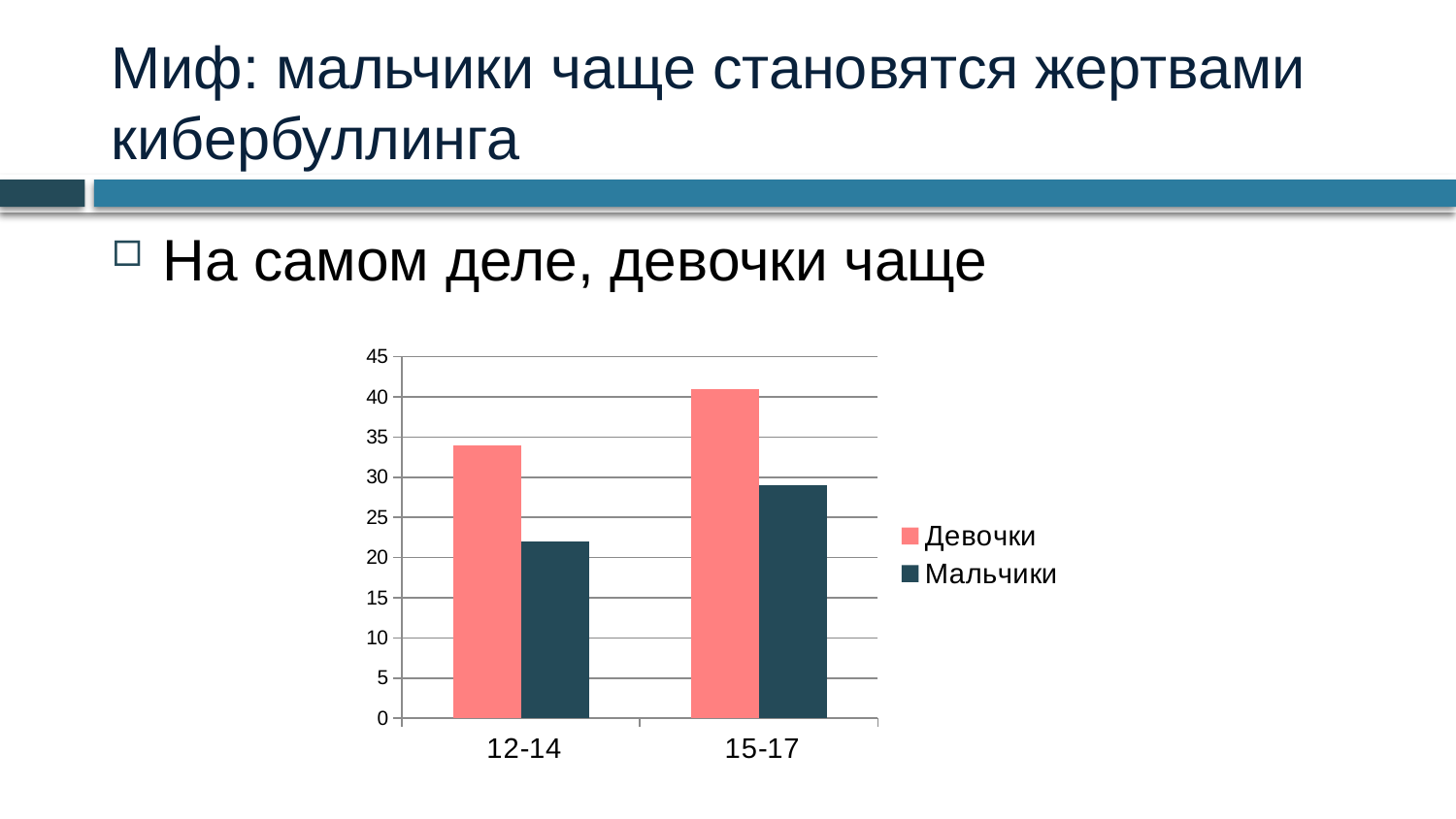

# Миф: мальчики чаще становятся жертвами кибербуллинга
На самом деле, девочки чаще

### Chart

| Category | Девочки | Мальчики |
|---|---|---|
|  12-14 | 34.0 | 22.0 |
|  15-17 | 41.0 | 29.0 |